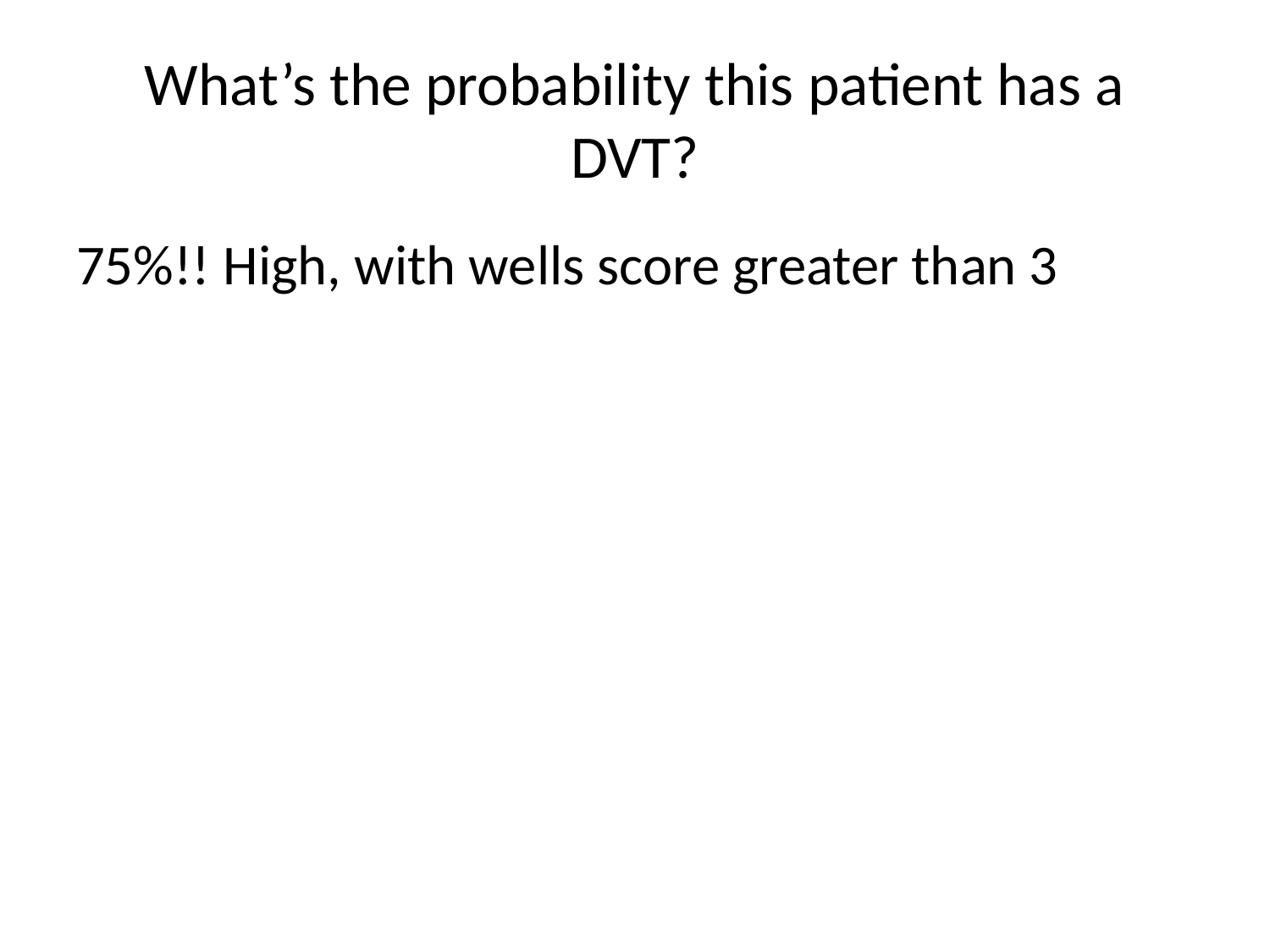

# What’s the probability this patient has a DVT?
75%!! High, with wells score greater than 3